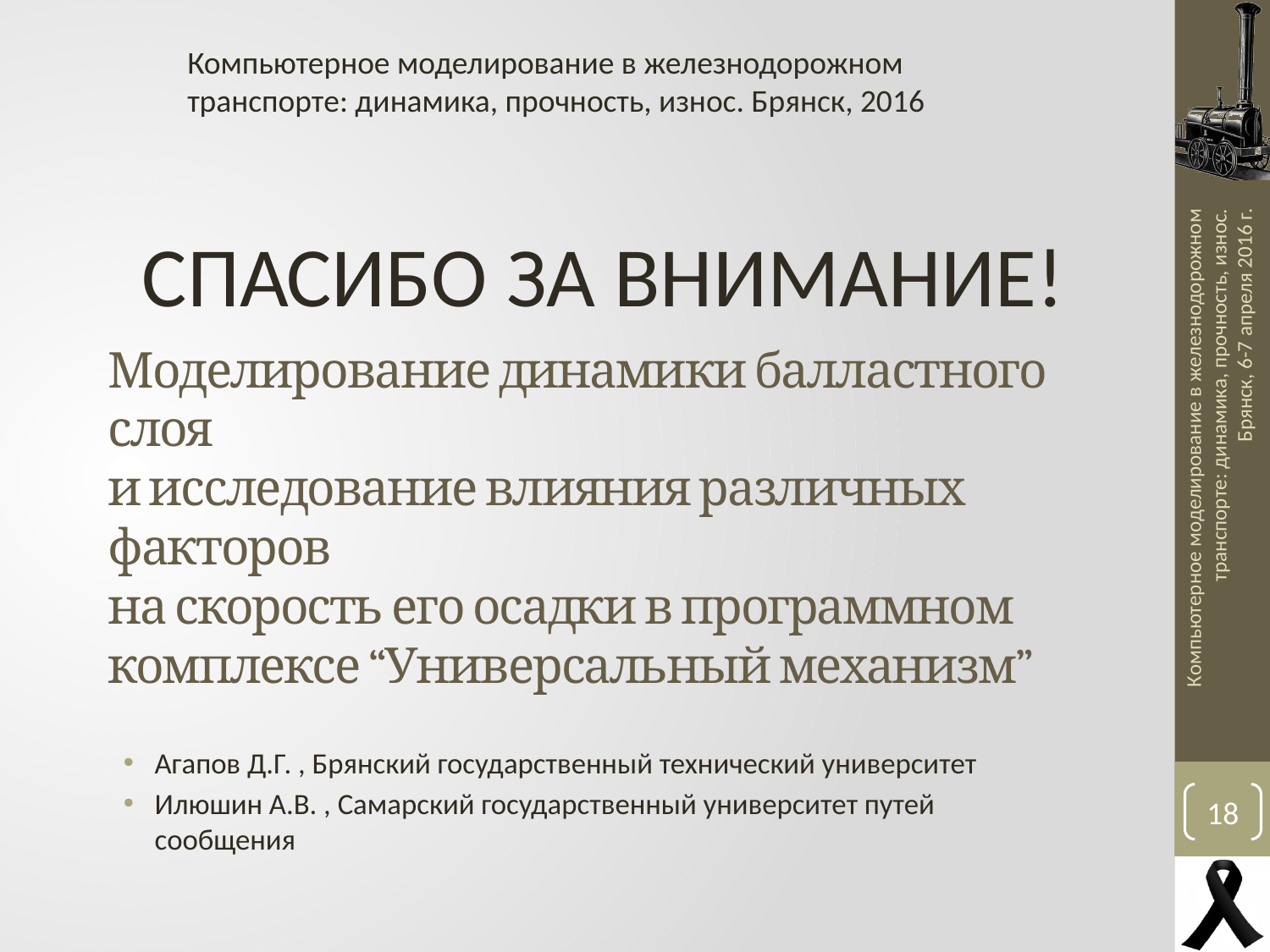

Компьютерное моделирование в железнодорожном транспорте: динамика, прочность, износ. Брянск, 2016
СПАСИБО ЗА ВНИМАНИЕ!
Моделирование динамики балластного слоя
и исследование влияния различных факторов
на скорость его осадки в программном
комплексе “Универсальный механизм”
Компьютерное моделирование в железнодорожном транспорте: динамика, прочность, износ.
Брянск, 6-7 апреля 2016 г.
Агапов Д.Г. , Брянский государственный технический университет
Илюшин А.В. , Самарский государственный университет путей сообщения
18